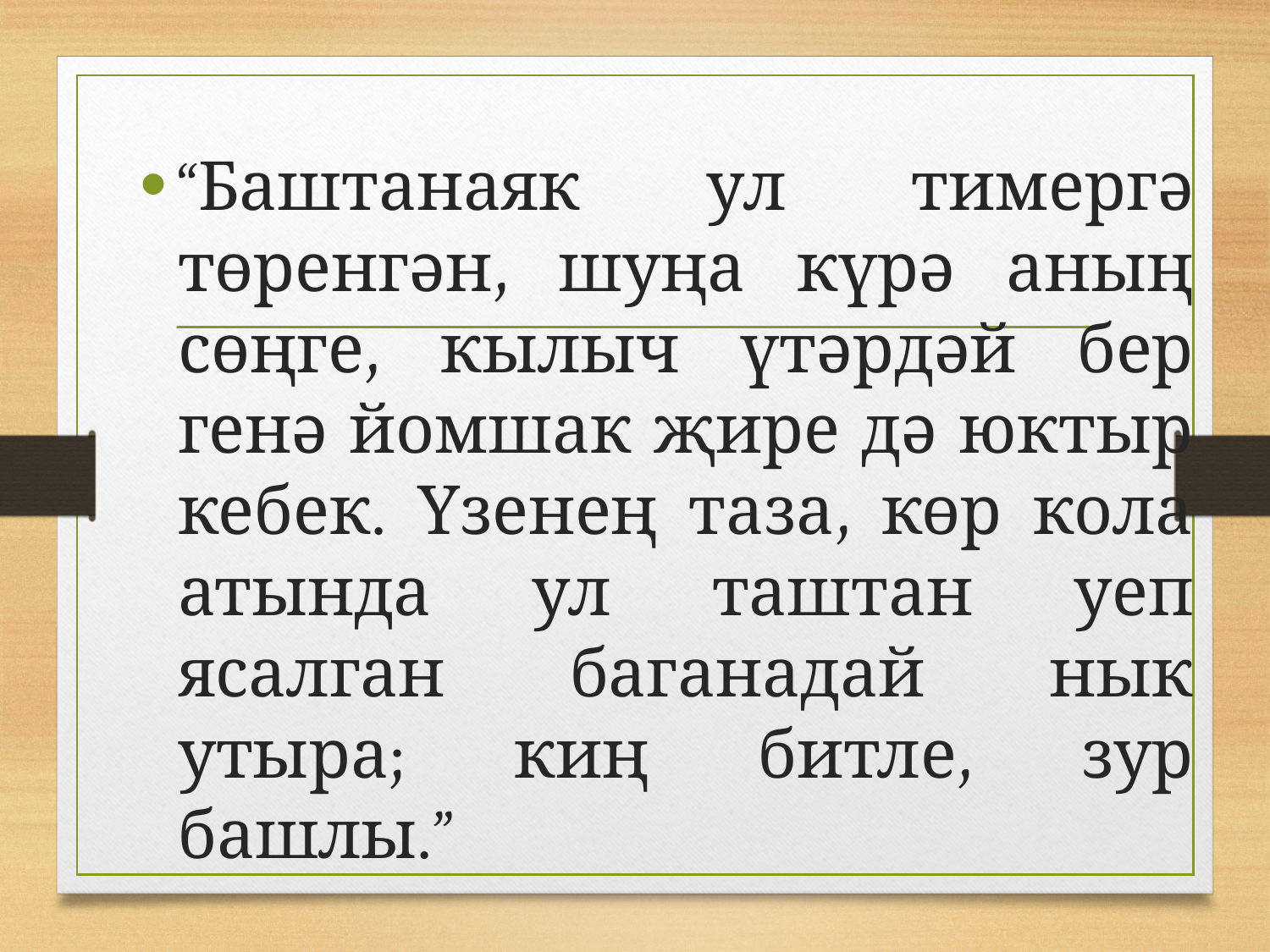

#
“Баштанаяк ул тимергә төренгән, шуңа күрә аның сөңге, кылыч үтәрдәй бер генә йомшак җире дә юктыр кебек. Үзенең таза, көр кола атында ул таштан уеп ясалган баганадай нык утыра; киң битле, зур башлы.”